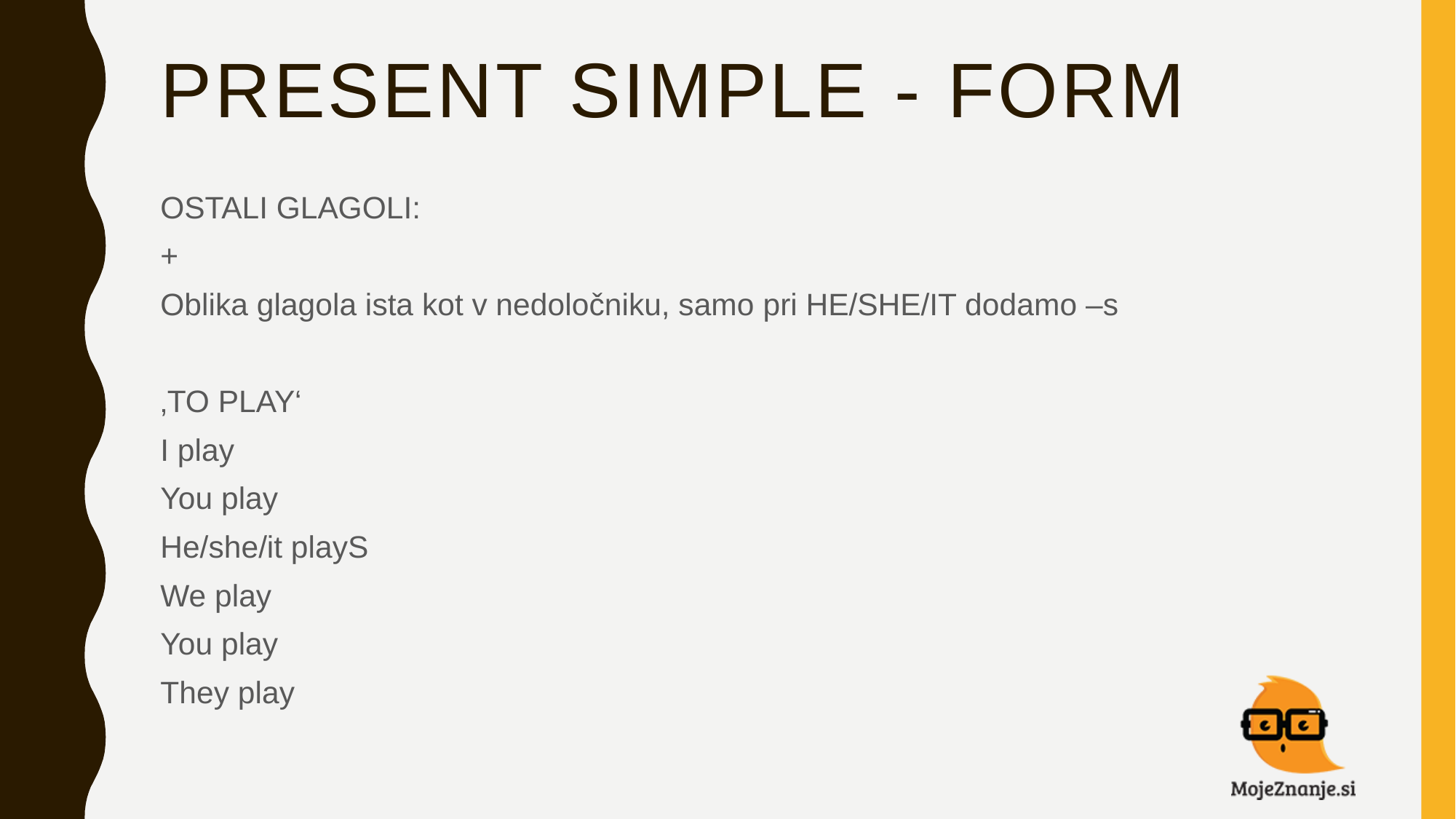

# PRESENT SIMPLE - FORM
OSTALI GLAGOLI:
+
Oblika glagola ista kot v nedoločniku, samo pri HE/SHE/IT dodamo –s

‚TO PLAY‘
I play
You play
He/she/it playS
We play
You play
They play